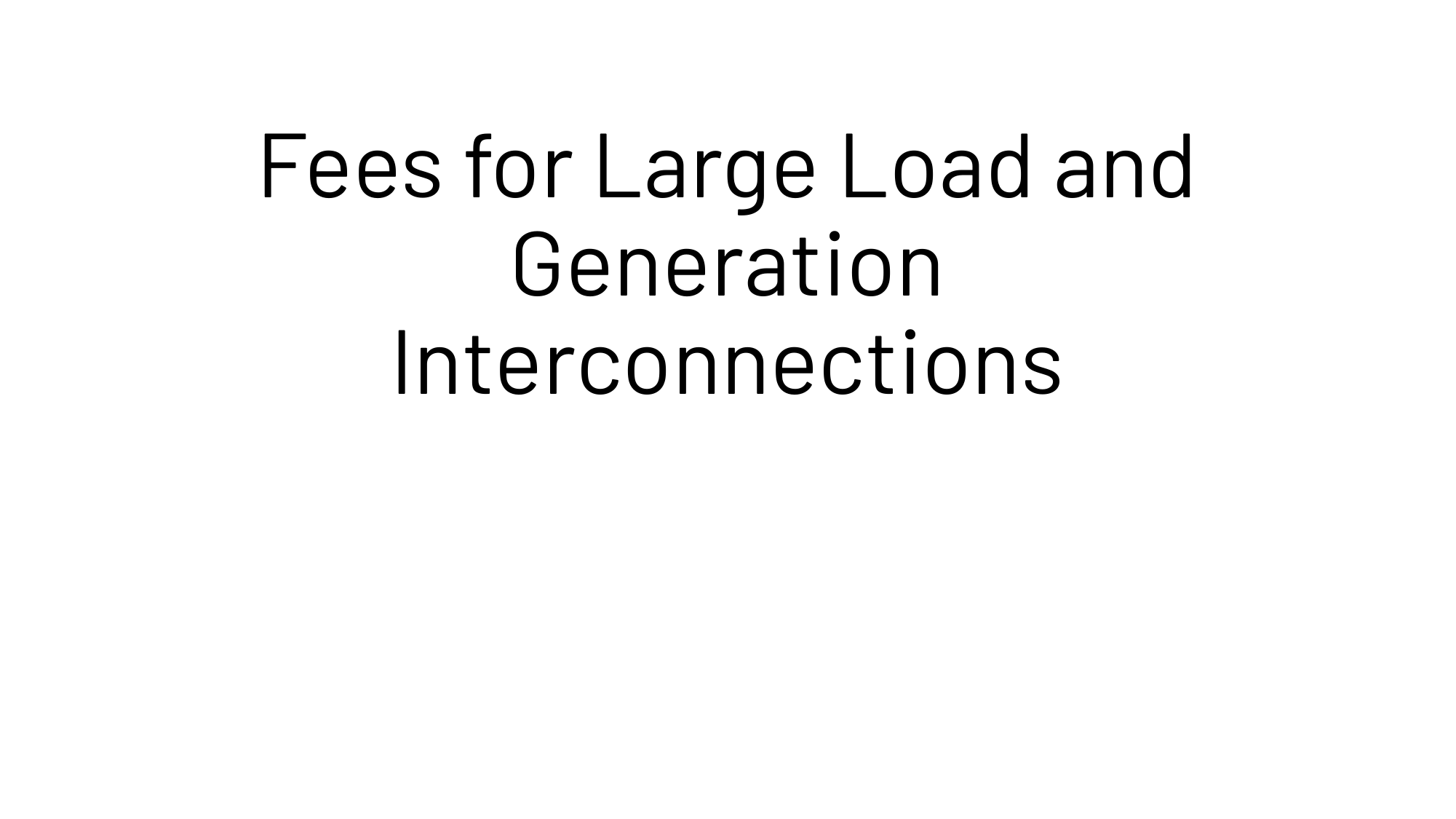

# Fees for Large Load and Generation Interconnections